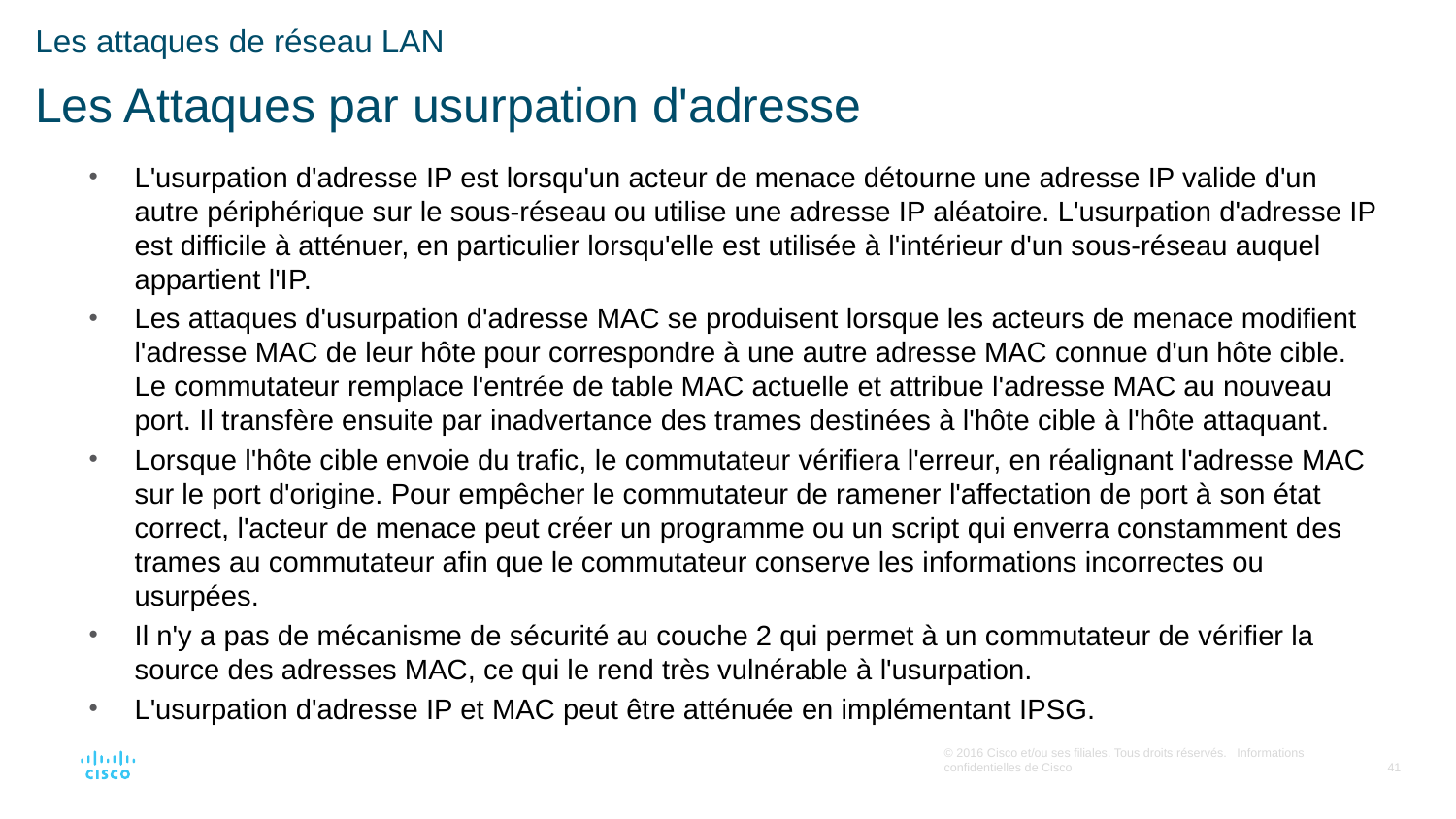

# Les attaques de réseau LAN Les Attaques par usurpation d'adresse
L'usurpation d'adresse IP est lorsqu'un acteur de menace détourne une adresse IP valide d'un autre périphérique sur le sous-réseau ou utilise une adresse IP aléatoire. L'usurpation d'adresse IP est difficile à atténuer, en particulier lorsqu'elle est utilisée à l'intérieur d'un sous-réseau auquel appartient l'IP.
Les attaques d'usurpation d'adresse MAC se produisent lorsque les acteurs de menace modifient l'adresse MAC de leur hôte pour correspondre à une autre adresse MAC connue d'un hôte cible. Le commutateur remplace l'entrée de table MAC actuelle et attribue l'adresse MAC au nouveau port. Il transfère ensuite par inadvertance des trames destinées à l'hôte cible à l'hôte attaquant.
Lorsque l'hôte cible envoie du trafic, le commutateur vérifiera l'erreur, en réalignant l'adresse MAC sur le port d'origine. Pour empêcher le commutateur de ramener l'affectation de port à son état correct, l'acteur de menace peut créer un programme ou un script qui enverra constamment des trames au commutateur afin que le commutateur conserve les informations incorrectes ou usurpées.
Il n'y a pas de mécanisme de sécurité au couche 2 qui permet à un commutateur de vérifier la source des adresses MAC, ce qui le rend très vulnérable à l'usurpation.
L'usurpation d'adresse IP et MAC peut être atténuée en implémentant IPSG.